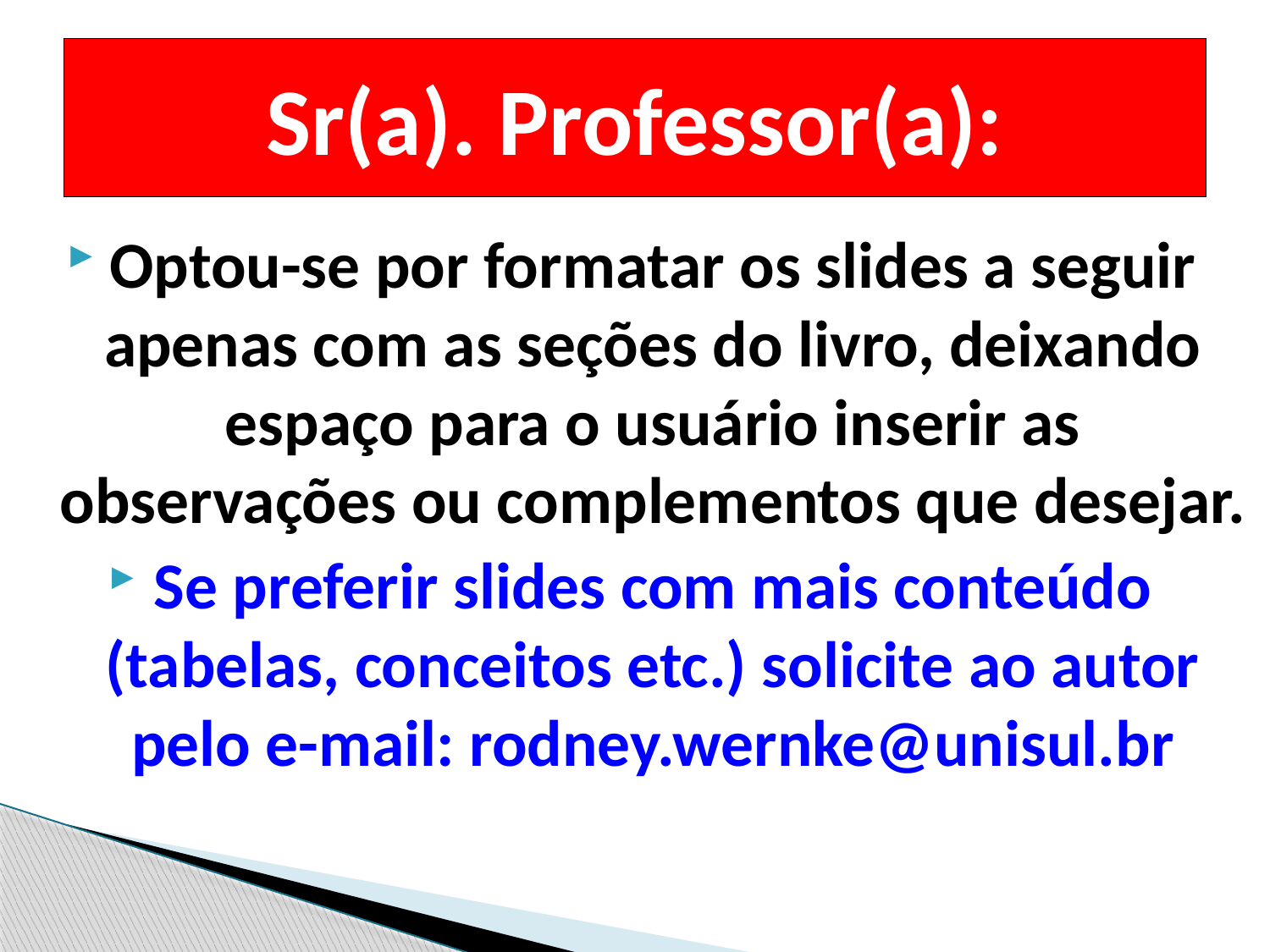

# Sr(a). Professor(a):
Optou-se por formatar os slides a seguir apenas com as seções do livro, deixando espaço para o usuário inserir as observações ou complementos que desejar.
Se preferir slides com mais conteúdo (tabelas, conceitos etc.) solicite ao autor pelo e-mail: rodney.wernke@unisul.br